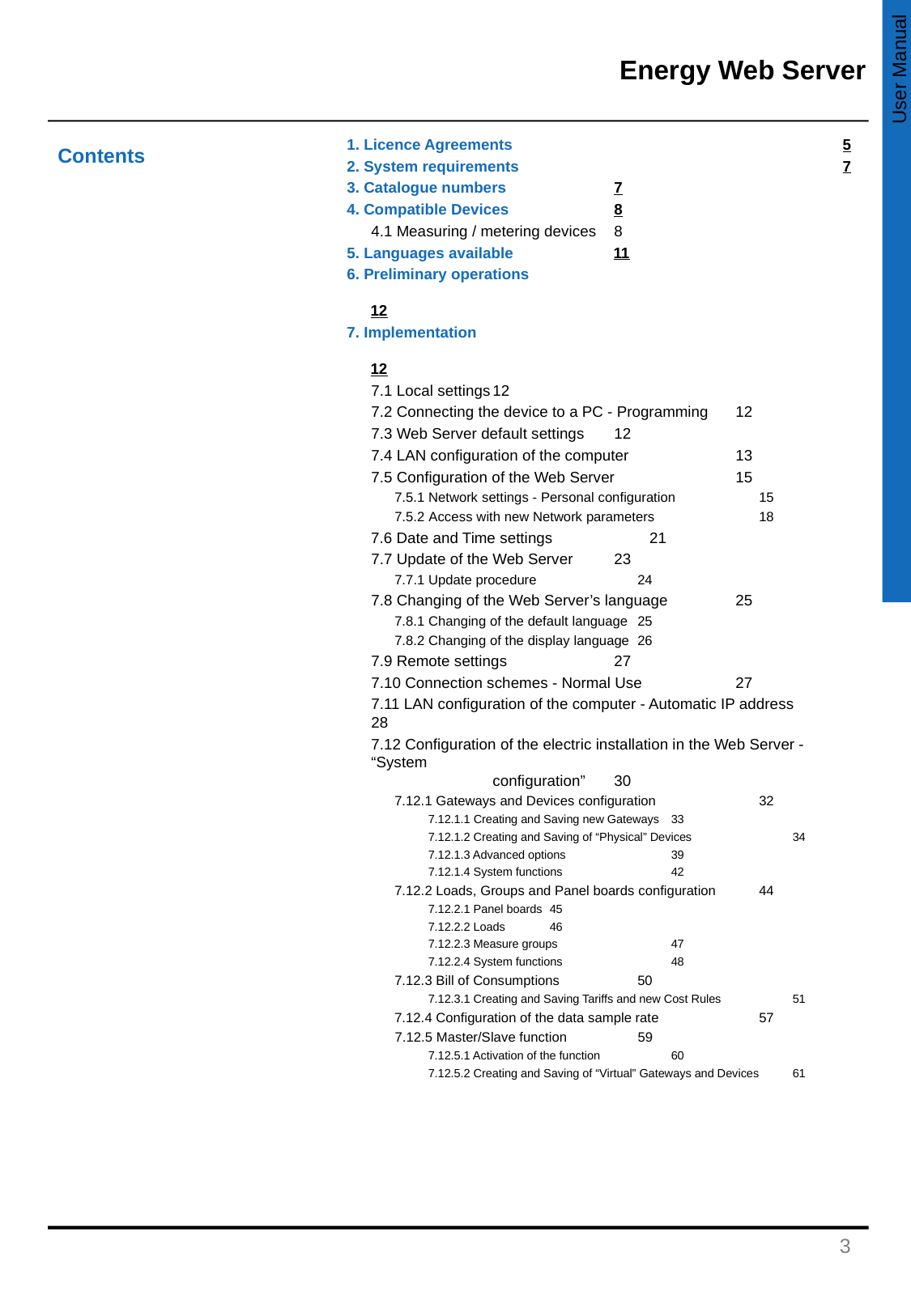

Contents
1. Licence Agreements	5
2. System requirements	7
3. Catalogue numbers	7
4. Compatible Devices	8
	4.1 Measuring / metering devices 	8
5. Languages available	11
6. Preliminary operations	12
7. Implementation	12
	7.1 Local settings	12
	7.2 Connecting the device to a PC - Programming	12
	7.3 Web Server default settings	12
	7.4 LAN configuration of the computer	13
	7.5 Configuration of the Web Server	15
	7.5.1 Network settings - Personal configuration	15
	7.5.2 Access with new Network parameters	18
7.6 Date and Time settings	21
	7.7 Update of the Web Server	23
	7.7.1 Update procedure	24
	7.8 Changing of the Web Server’s language	25
	7.8.1 Changing of the default language	25
	7.8.2 Changing of the display language	26
	7.9 Remote settings	27
	7.10 Connection schemes - Normal Use	27
	7.11 LAN configuration of the computer - Automatic IP address	28
	7.12 Configuration of the electric installation in the Web Server - “System
	configuration”	30
	7.12.1 Gateways and Devices configuration	32
	7.12.1.1 Creating and Saving new Gateways	33
	7.12.1.2 Creating and Saving of “Physical” Devices	34
	7.12.1.3 Advanced options	39
	7.12.1.4 System functions	42
	7.12.2 Loads, Groups and Panel boards configuration	44
	7.12.2.1 Panel boards	45
	7.12.2.2 Loads	46
	7.12.2.3 Measure groups	47
	7.12.2.4 System functions	48
	7.12.3 Bill of Consumptions	50
	7.12.3.1 Creating and Saving Tariffs and new Cost Rules	51
	7.12.4 Configuration of the data sample rate 	57
	7.12.5 Master/Slave function	59
	7.12.5.1 Activation of the function	60
	7.12.5.2 Creating and Saving of “Virtual” Gateways and Devices	61